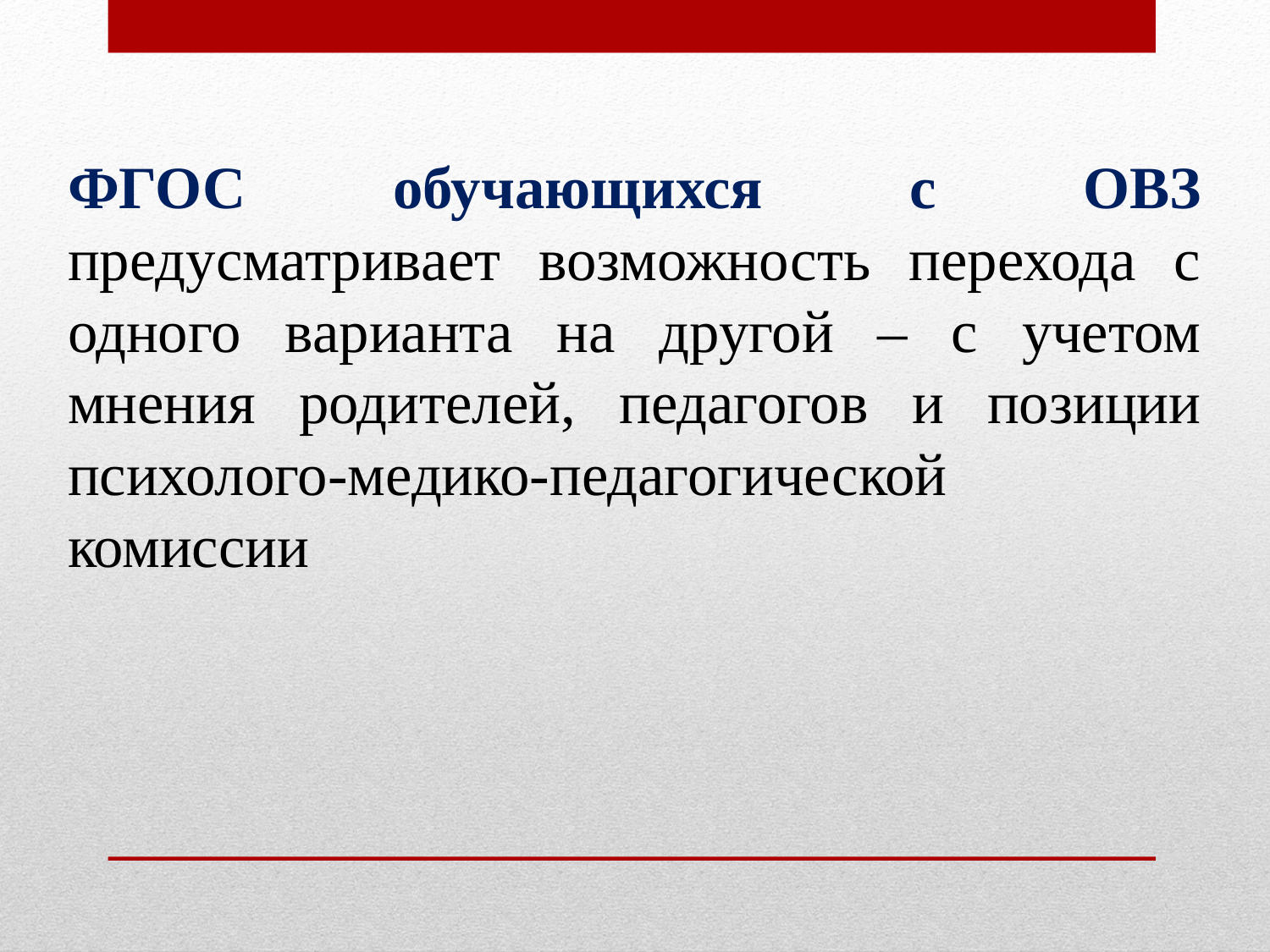

# ФГОС обучающихся с ОВЗ предусматривает возможность перехода с одного варианта на другой – с учетом мнения родителей, педагогов и позиции психолого-медико-педагогической комиссии